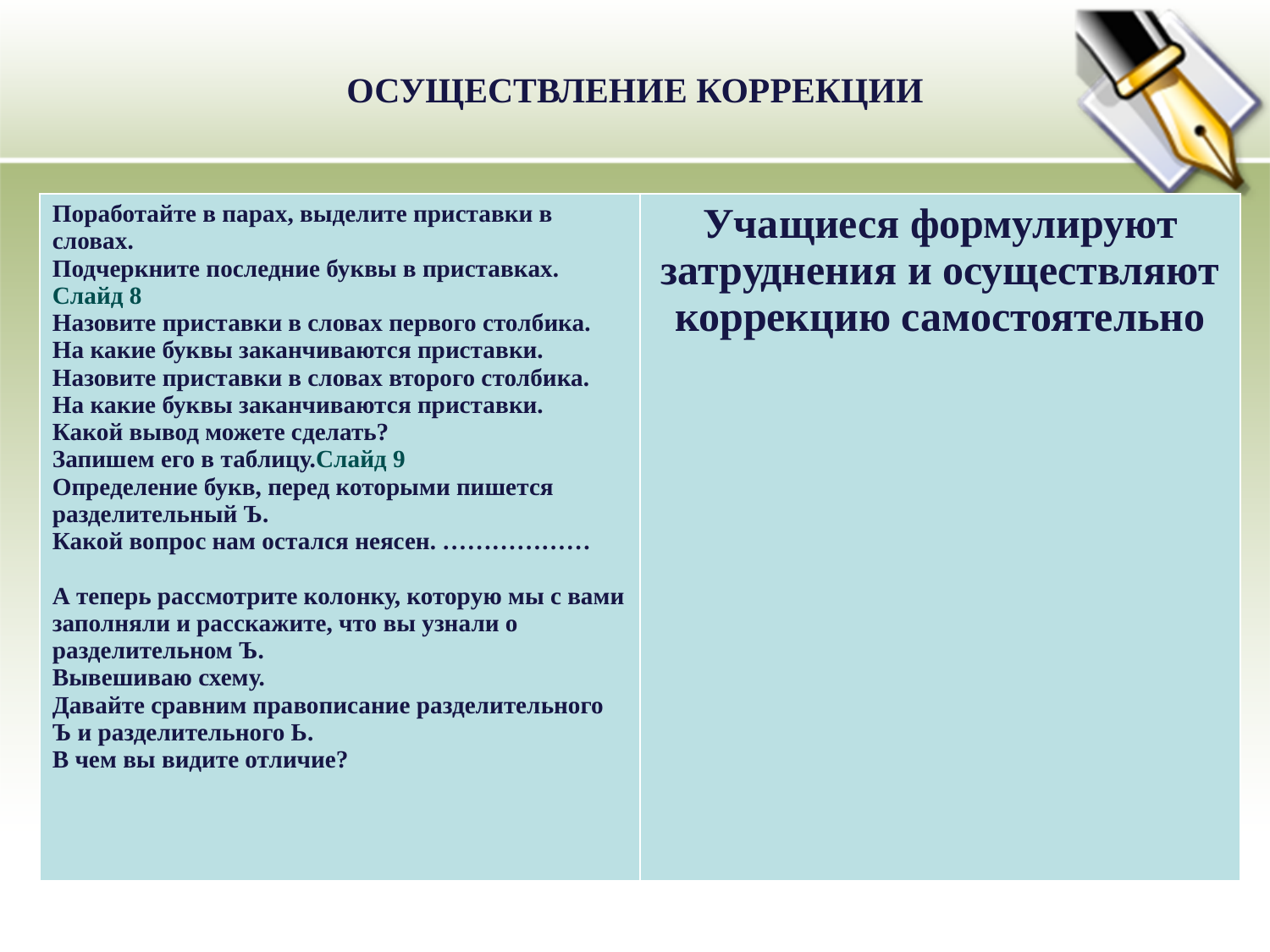

# ОСУЩЕСТВЛЕНИЕ КОРРЕКЦИИ
| Поработайте в парах, выделите приставки в словах. Подчеркните последние буквы в приставках.Слайд 8 Назовите приставки в словах первого столбика. На какие буквы заканчиваются приставки. Назовите приставки в словах второго столбика. На какие буквы заканчиваются приставки. Какой вывод можете сделать? Запишем его в таблицу.Слайд 9 Определение букв, перед которыми пишется разделительный Ъ. Какой вопрос нам остался неясен. ……………… А теперь рассмотрите колонку, которую мы с вами заполняли и расскажите, что вы узнали о разделительном Ъ. Вывешиваю схему. Давайте сравним правописание разделительного Ъ и разделительного Ь. В чем вы видите отличие? | Учащиеся формулируют затруднения и осуществляют коррекцию самостоятельно |
| --- | --- |